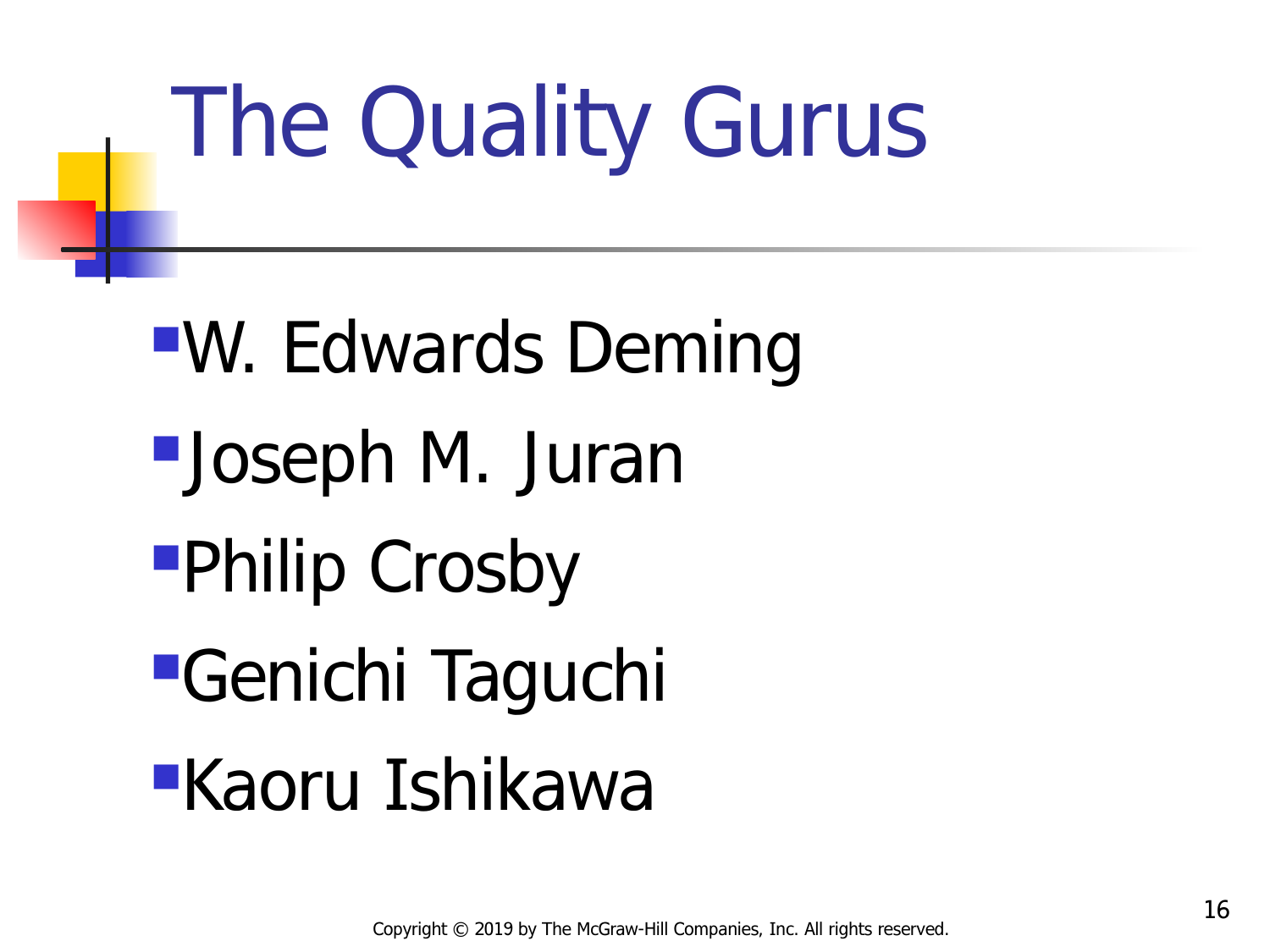

# The Quality Gurus
W. Edwards Deming
Joseph M. Juran
Philip Crosby
Genichi Taguchi
Kaoru Ishikawa
16
Copyright © 2019 by The McGraw-Hill Companies, Inc. All rights reserved.